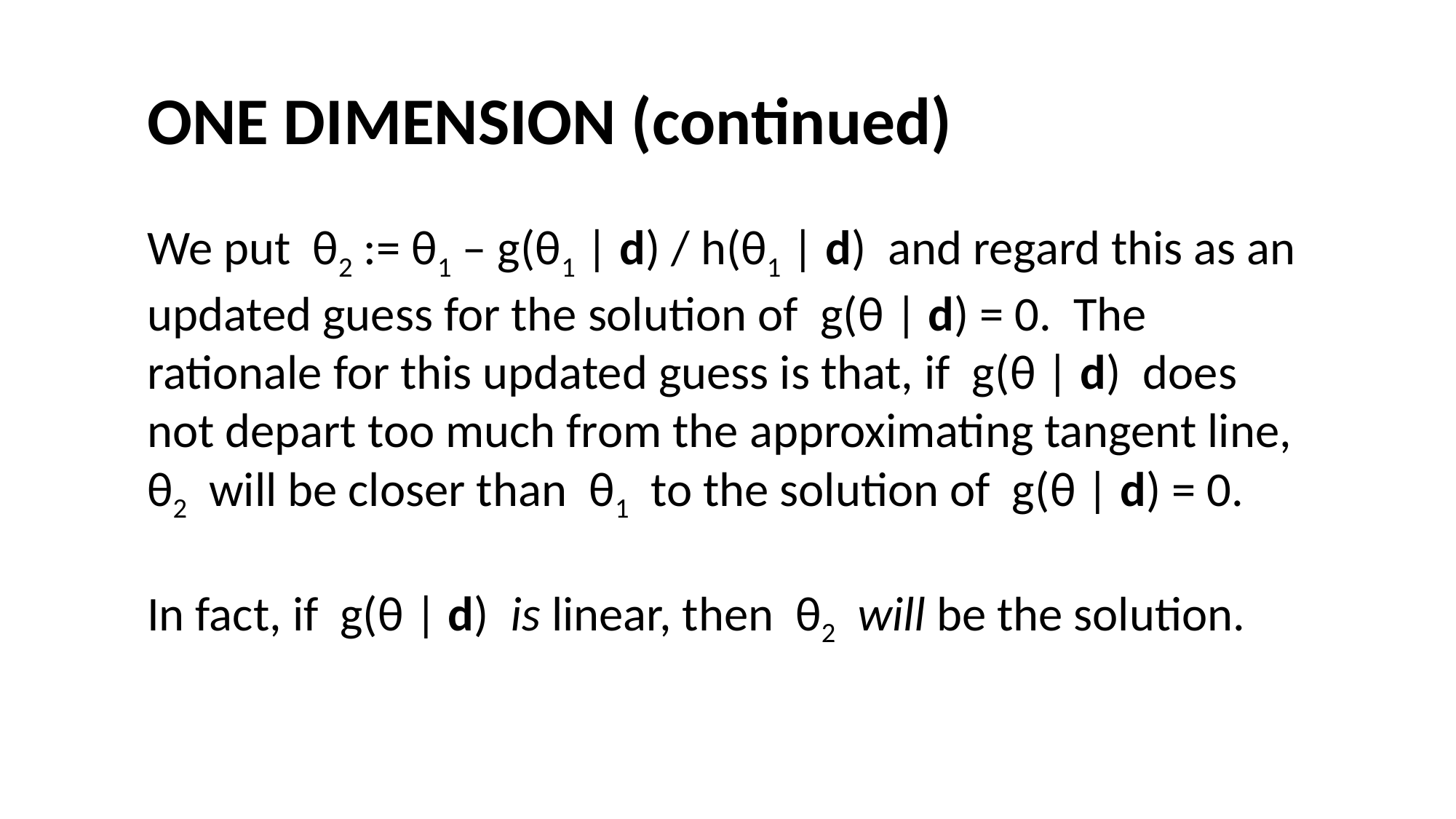

#
ONE DIMENSION (continued)

We put  θ2 := θ1 – g(θ1 | d) / h(θ1 | d)  and regard this as an updated guess for the solution of  g(θ | d) = 0.  The rationale for this updated guess is that, if  g(θ | d)  does not depart too much from the approximating tangent line, θ2  will be closer than  θ1  to the solution of  g(θ | d) = 0.

In fact, if  g(θ | d)  is linear, then  θ2  will be the solution.